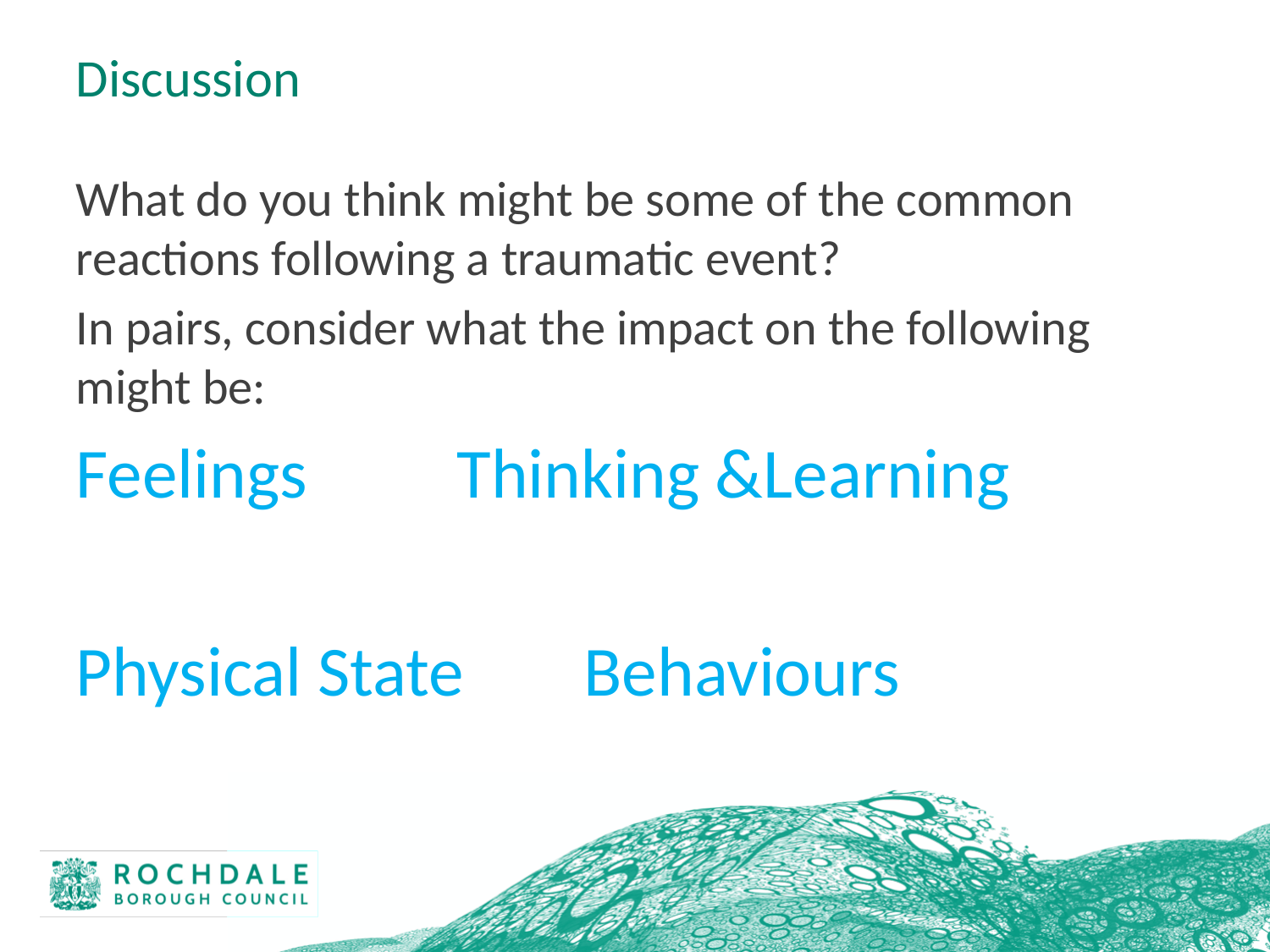

# Discussion
What do you think might be some of the common reactions following a traumatic event?
In pairs, consider what the impact on the following might be:
Feelings		Thinking &Learning

Physical State	Behaviours